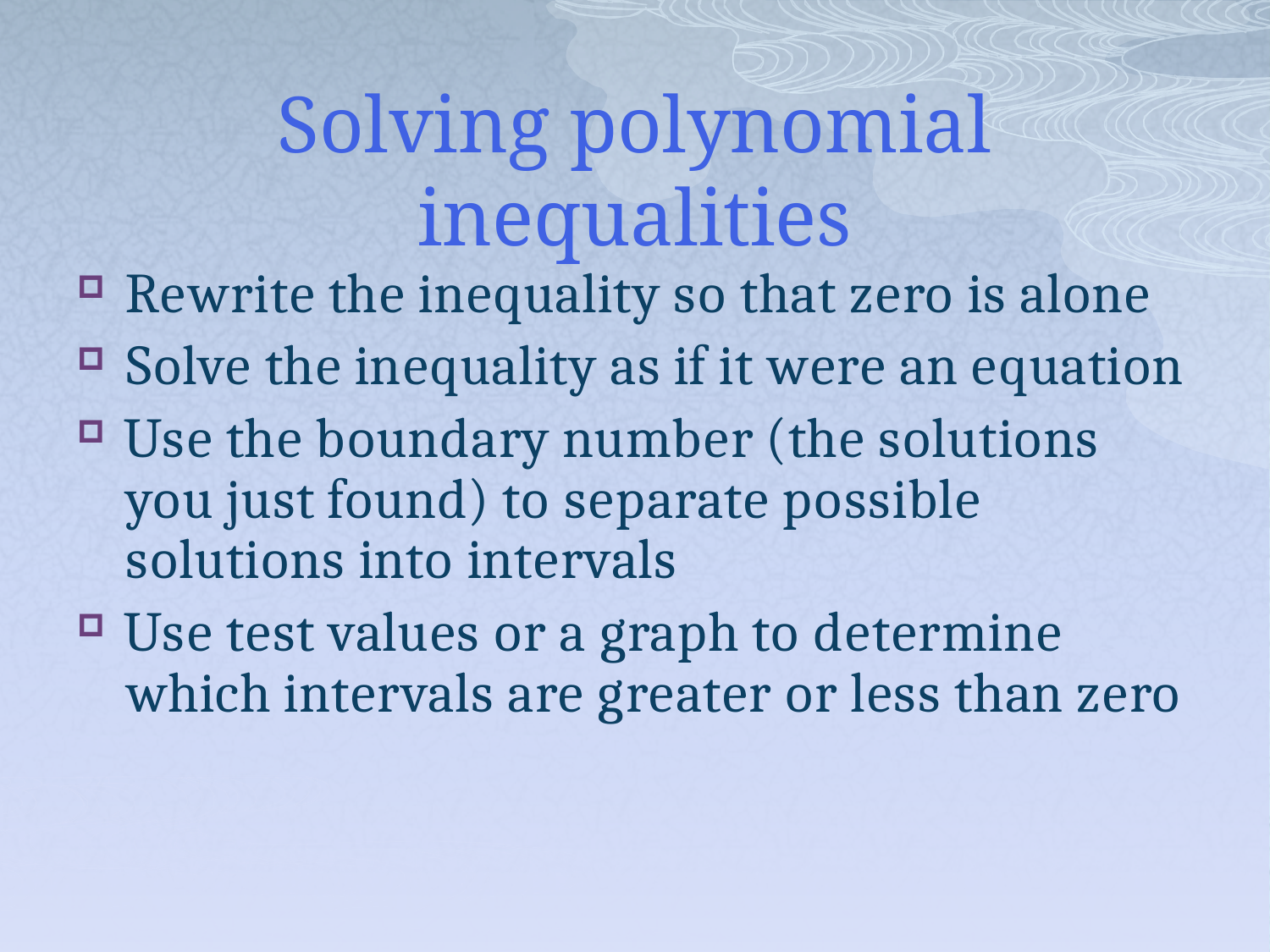

# Solving polynomial inequalities
Rewrite the inequality so that zero is alone
Solve the inequality as if it were an equation
Use the boundary number (the solutions you just found) to separate possible solutions into intervals
Use test values or a graph to determine which intervals are greater or less than zero